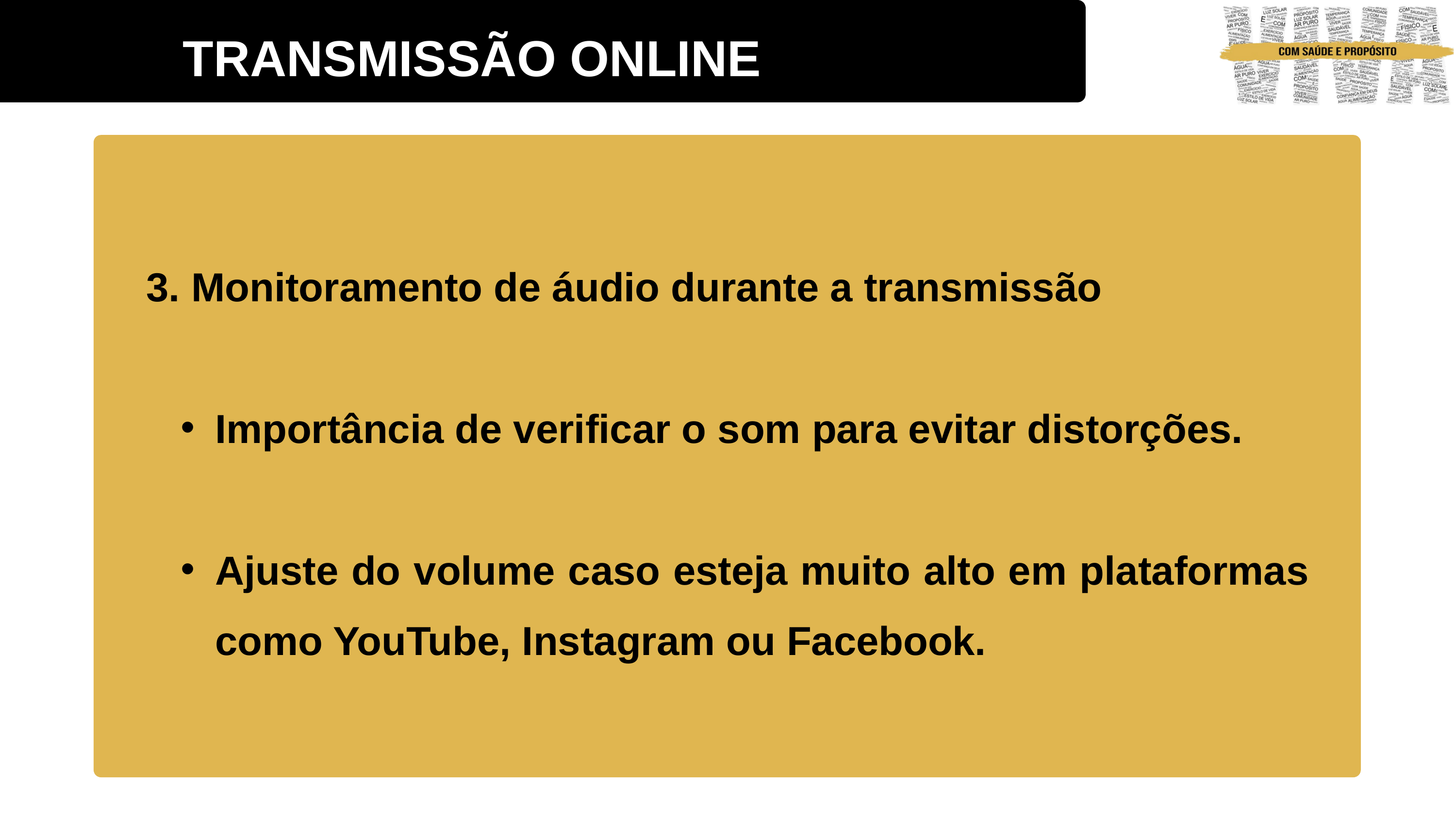

TRANSMISSÃO ONLINE

3. Monitoramento de áudio durante a transmissão

Importância de verificar o som para evitar distorções.

Ajuste do volume caso esteja muito alto em plataformas como YouTube, Instagram ou Facebook.